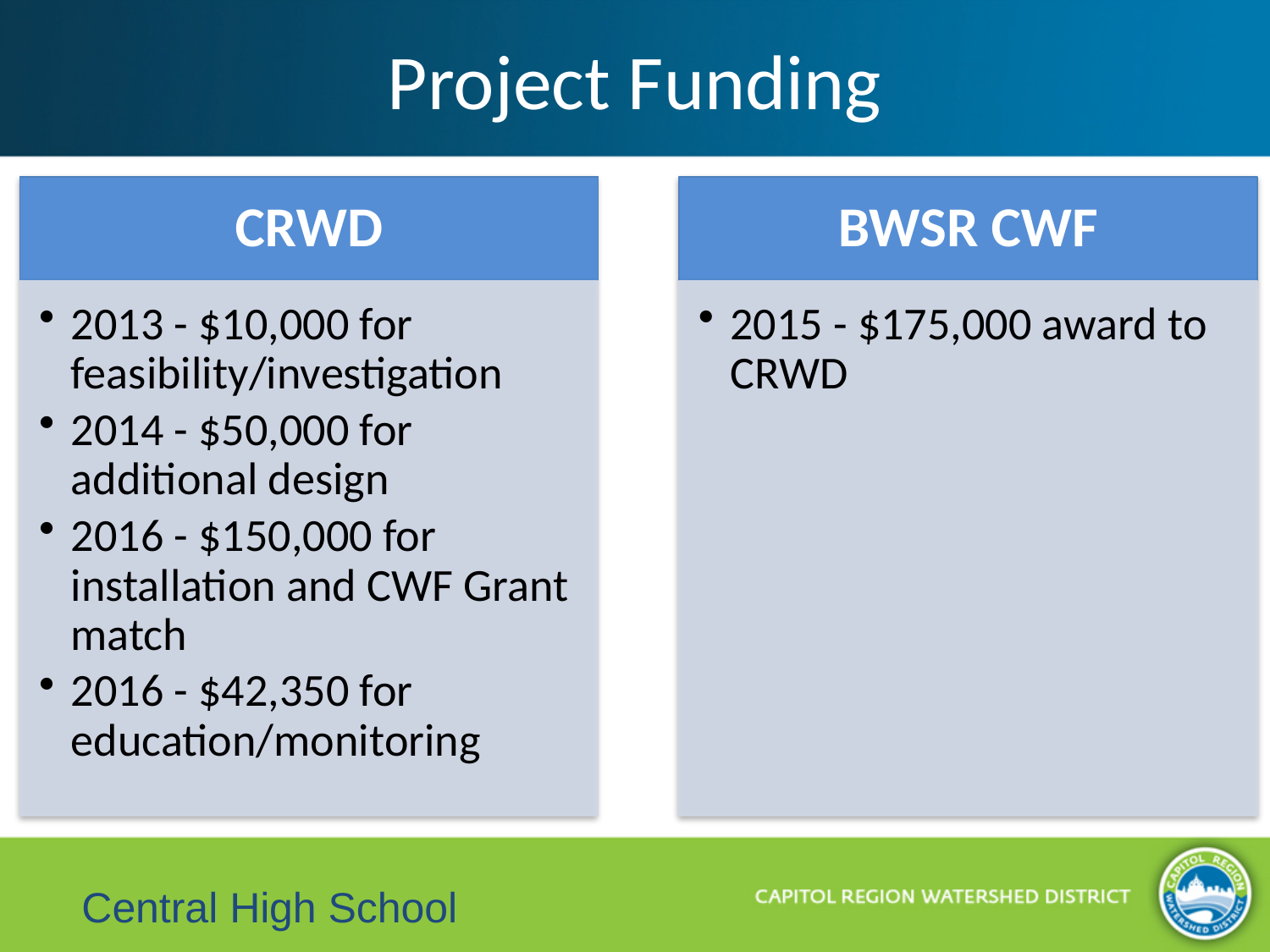

# Project Funding
CRWD
2013 - $10,000 for feasibility/investigation
2014 - $50,000 for additional design
2016 - $150,000 for installation and CWF Grant match
2016 - $42,350 for education/monitoring
BWSR CWF
2015 - $175,000 award to CRWD
Central High School